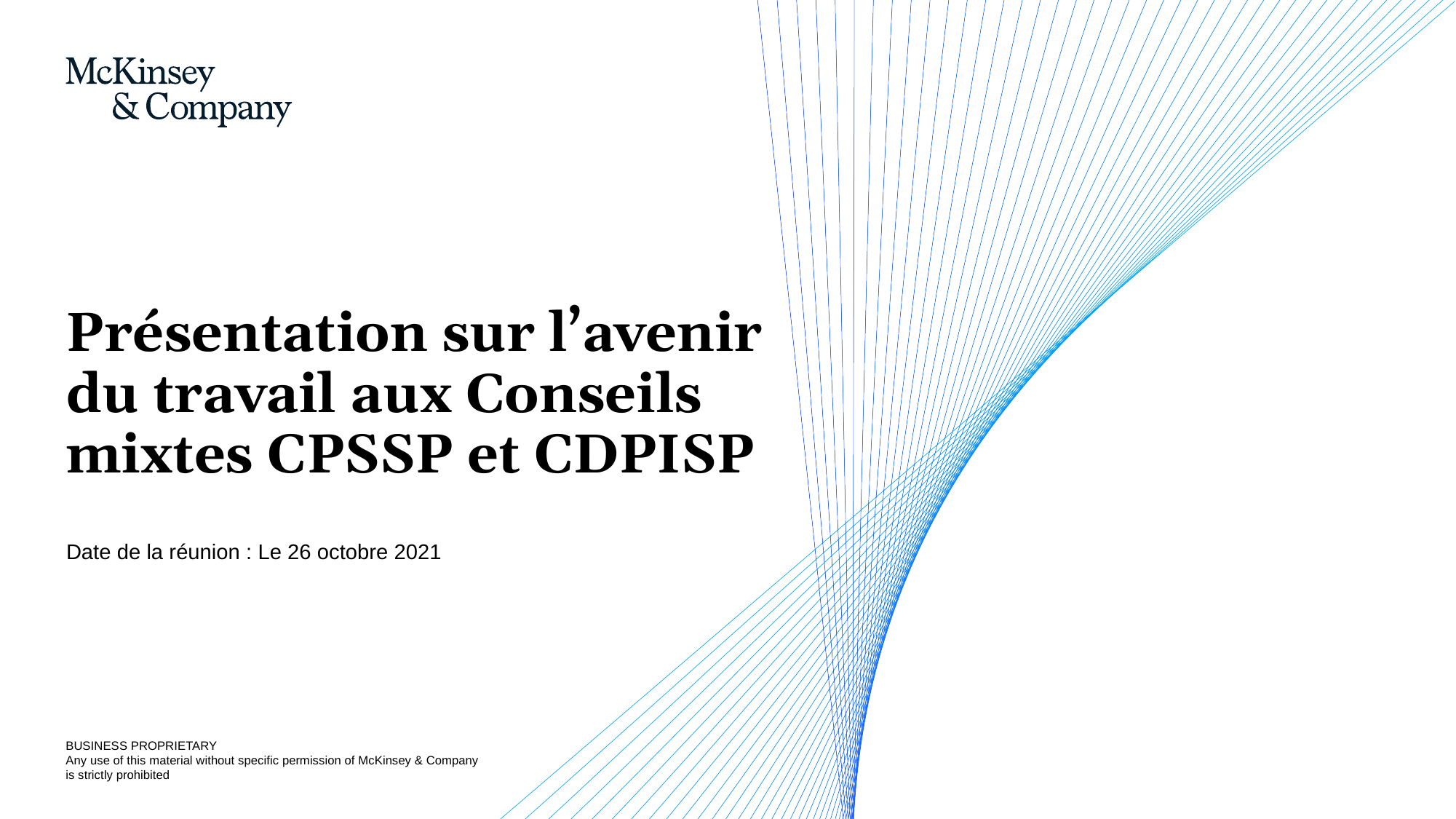

# Présentation sur l’avenir du travail aux Conseils mixtes CPSSP et CDPISP
Date de la réunion : Le 26 octobre 2021